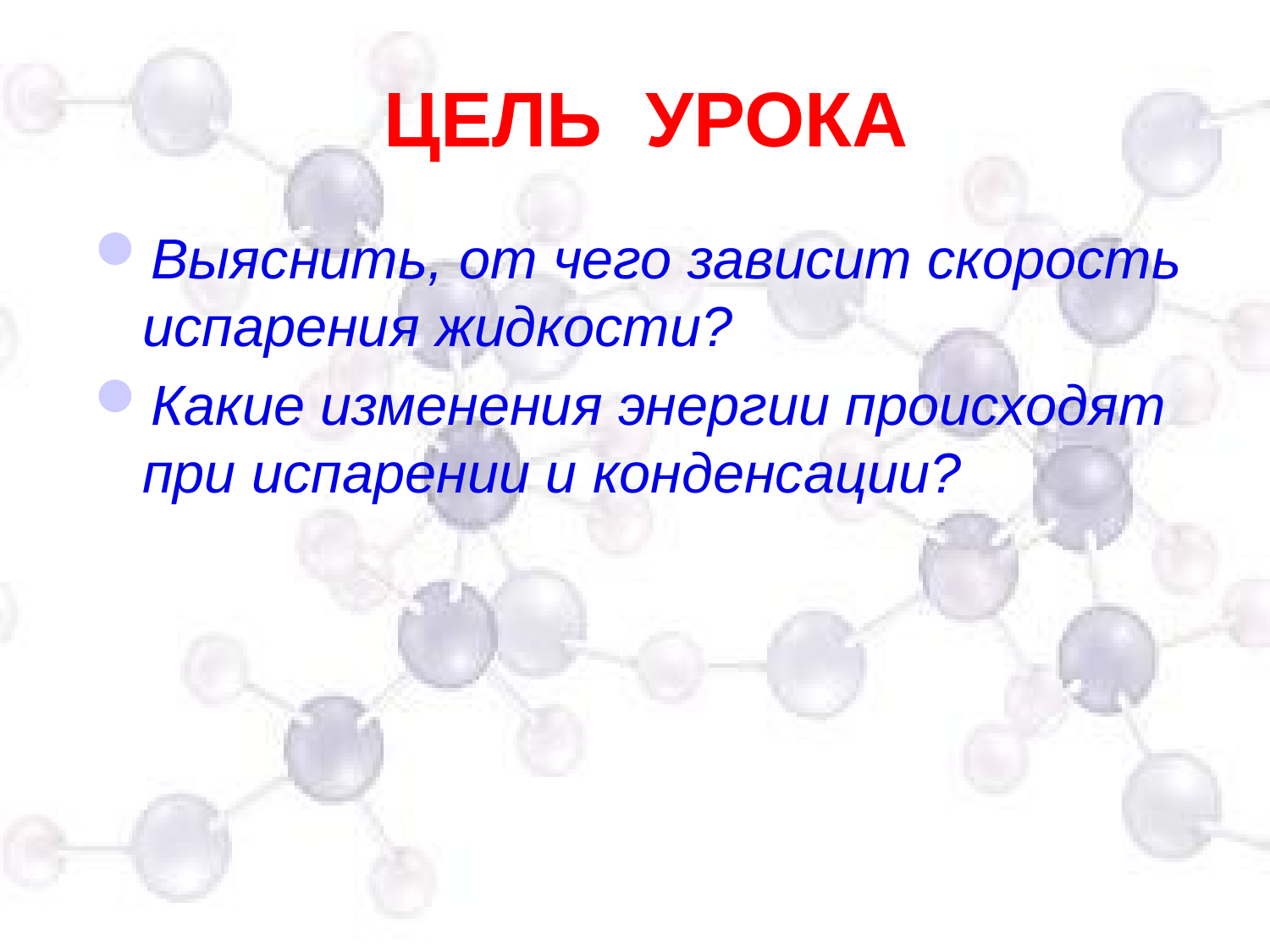

# ЦЕЛЬ  УРОКА
Выяснить, от чего зависит скорость испарения жидкости?
Какие изменения энергии происходят при испарении и конденсации?